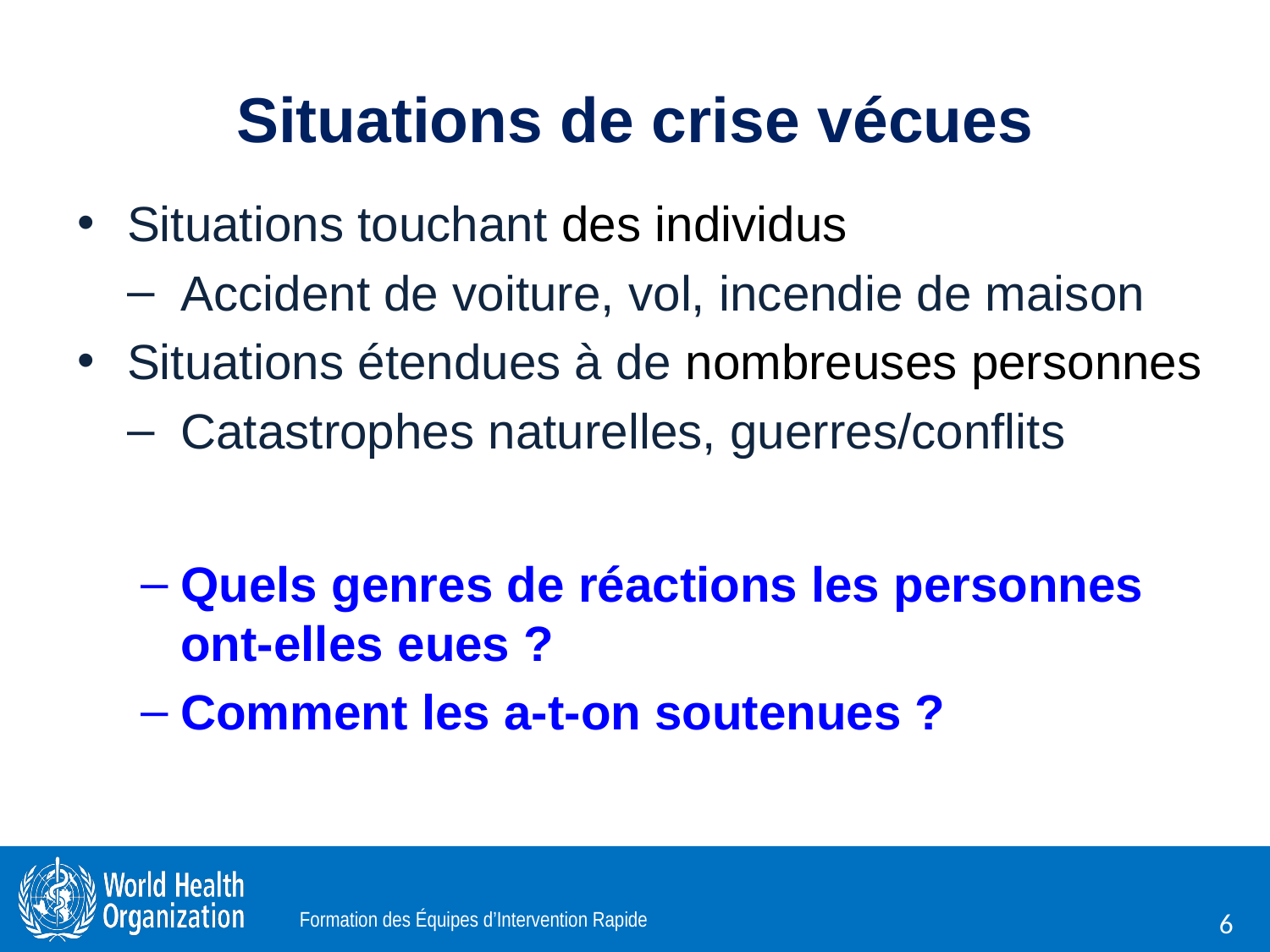

# Situations de crise vécues
Situations touchant des individus
Accident de voiture, vol, incendie de maison
Situations étendues à de nombreuses personnes
Catastrophes naturelles, guerres/conflits

Quels genres de réactions les personnes ont-elles eues ?
Comment les a-t-on soutenues ?